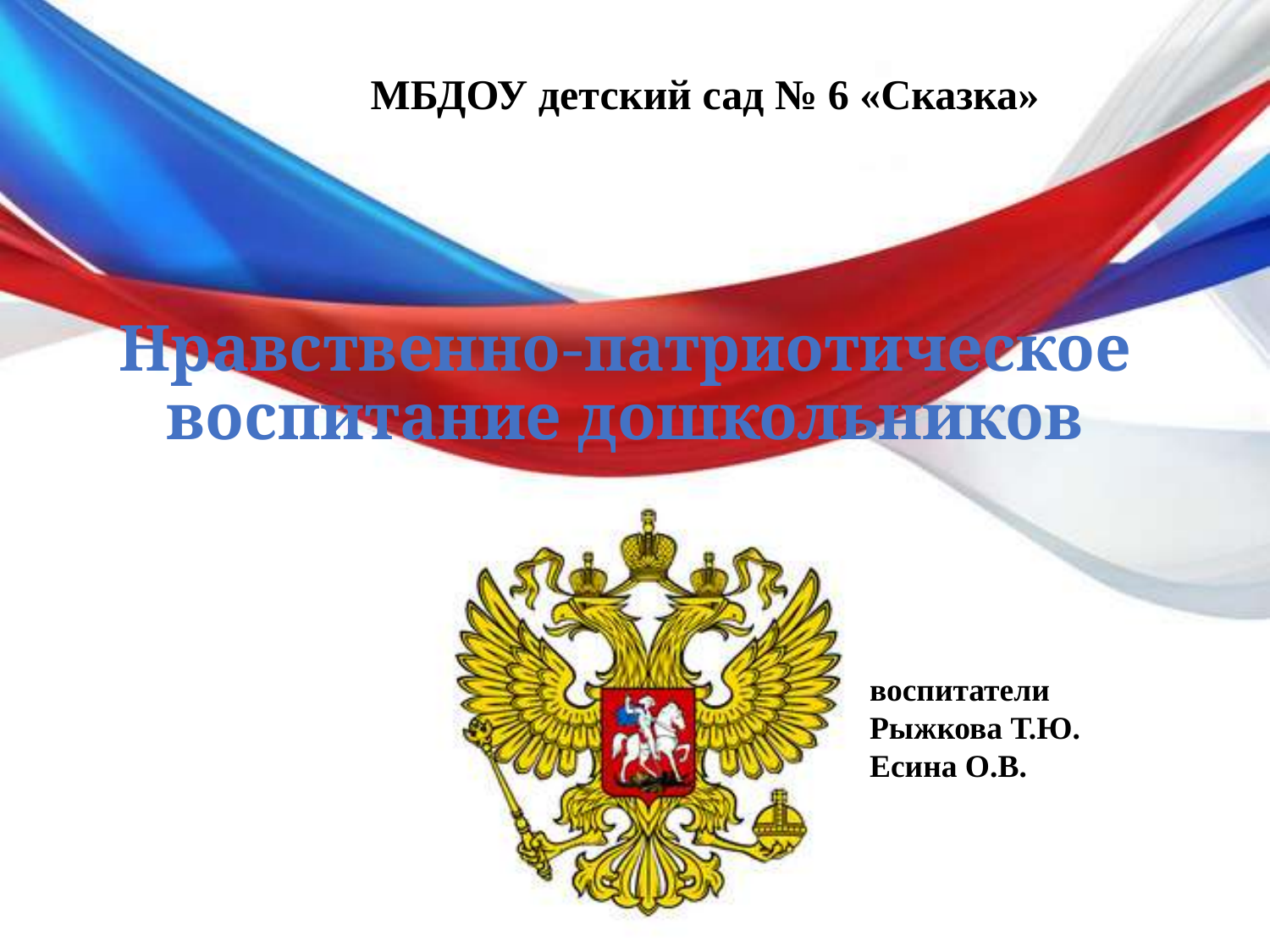

МБДОУ детский сад № 6 «Сказка»
# Нравственно-патриотическое воспитание дошкольников
воспитатели
Рыжкова Т.Ю.
Есина О.В.